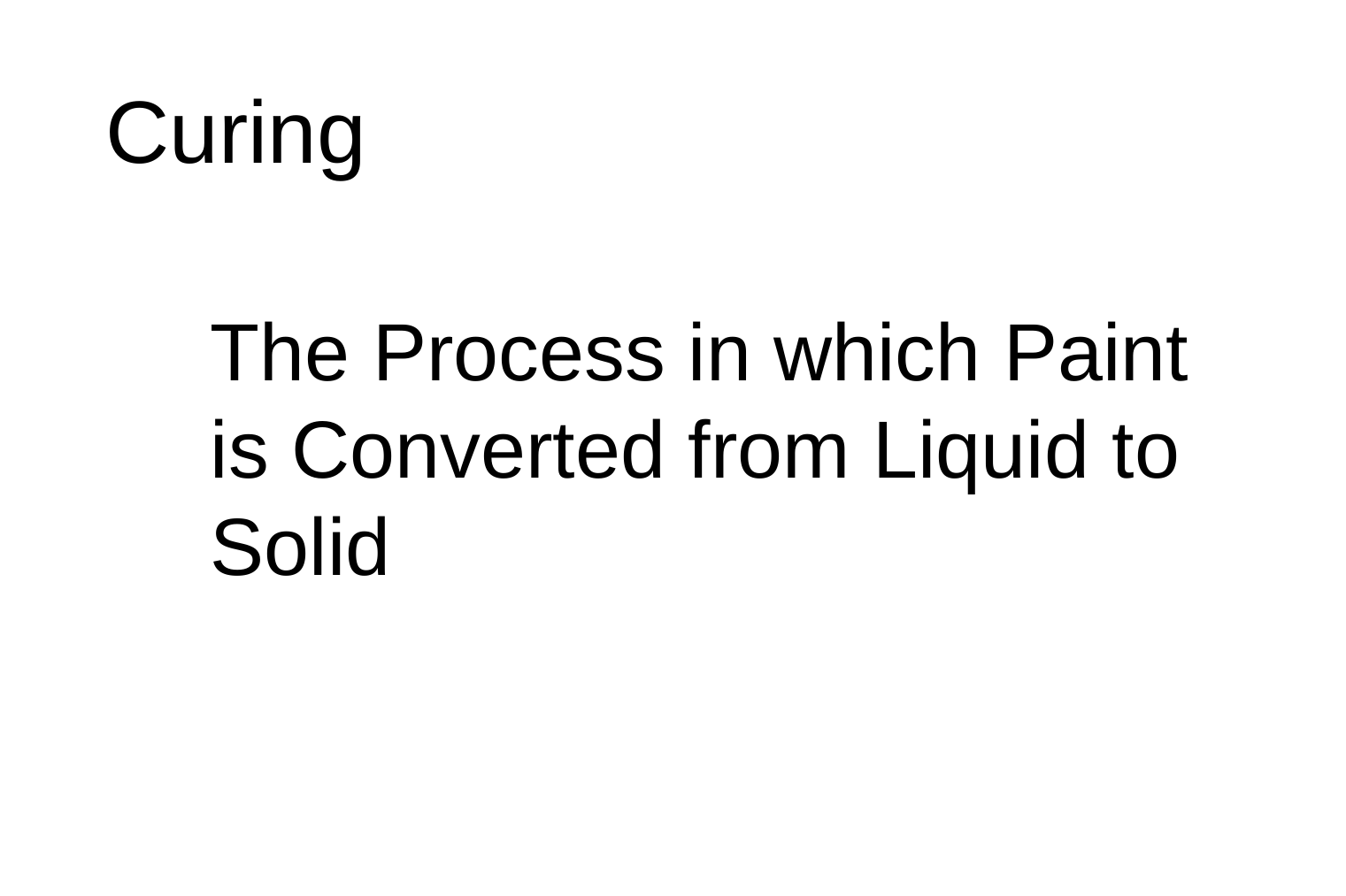

# Curing
The Process in which Paint is Converted from Liquid to Solid